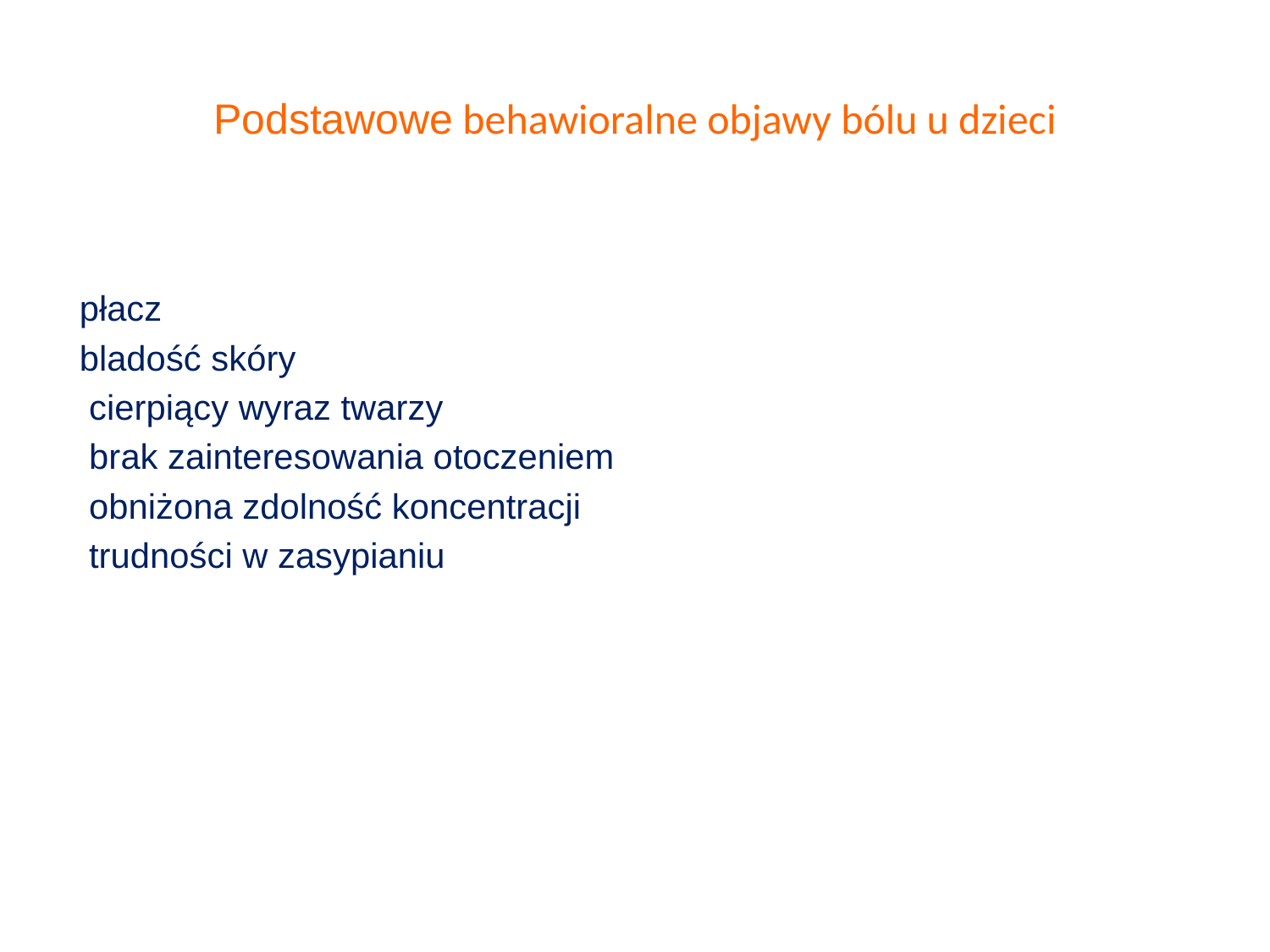

# Podstawowe behawioralne objawy bólu u dzieci
płacz
bladość skóry
 cierpiący wyraz twarzy
 brak zainteresowania otoczeniem
 obniżona zdolność koncentracji
 trudności w zasypianiu